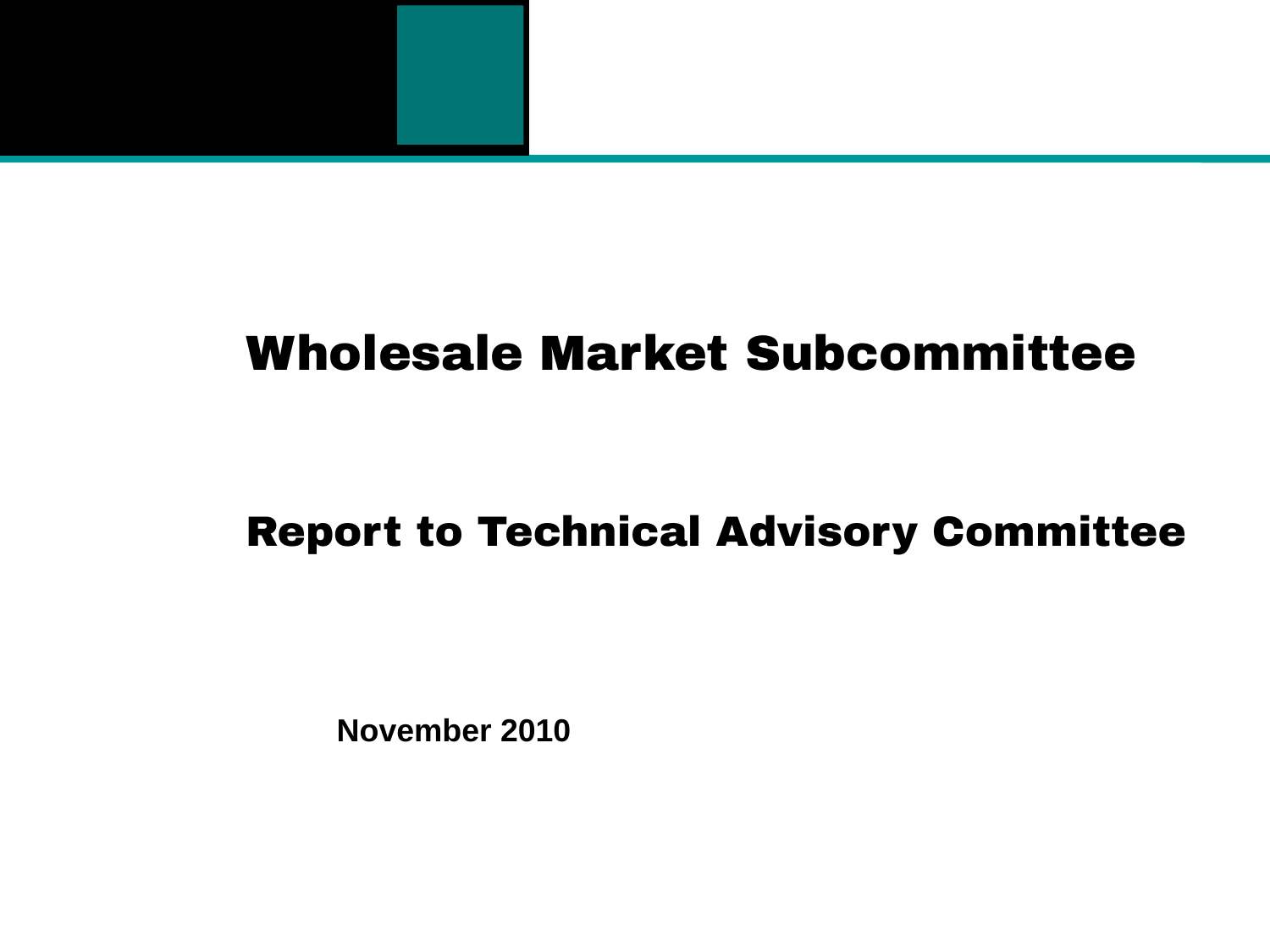

# Wholesale Market Subcommittee
Report to Technical Advisory Committee
November 2010